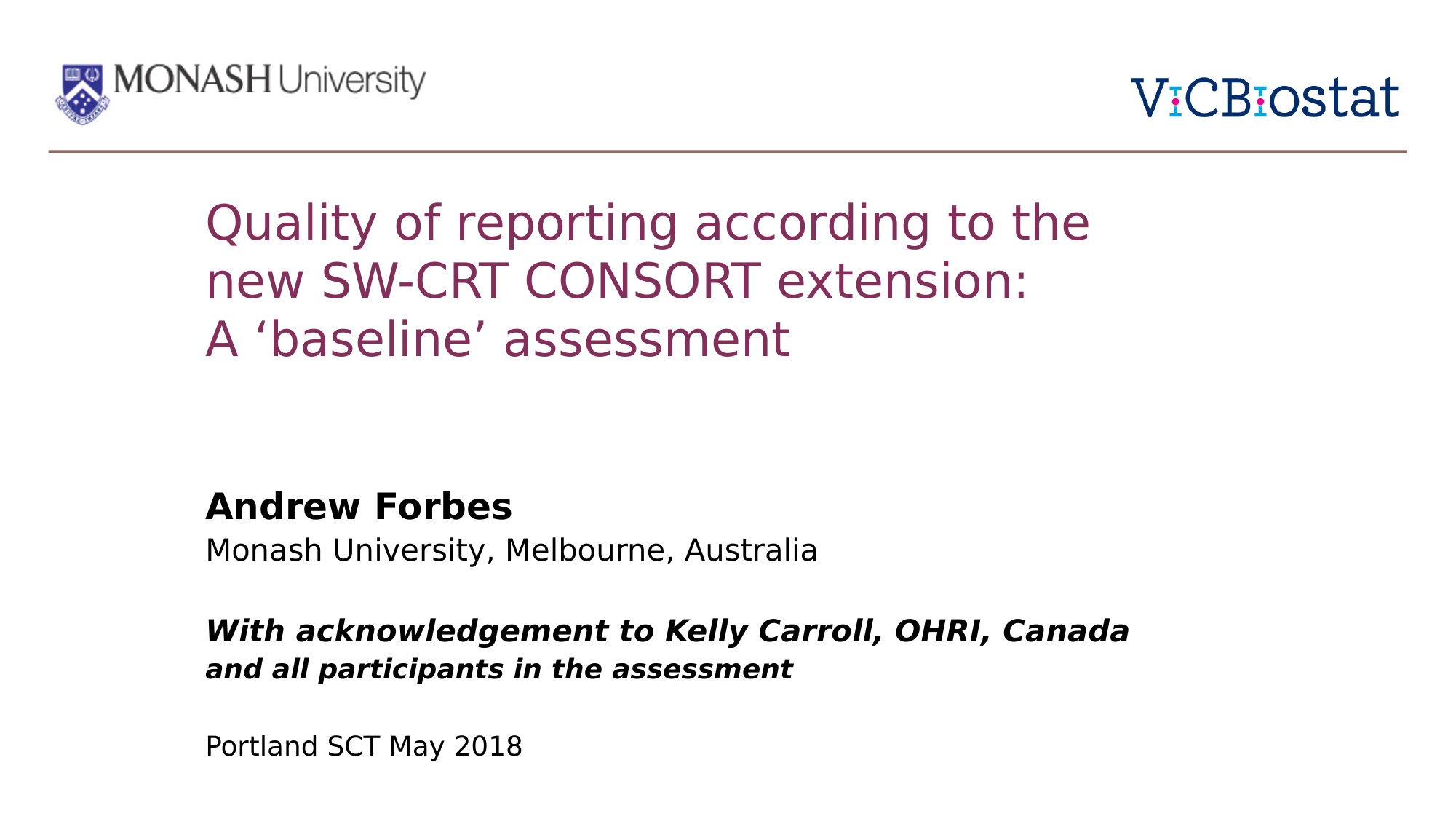

Quality of reporting according to the new SW-CRT CONSORT extension:
A ‘baseline’ assessment

Andrew Forbes
Monash University, Melbourne, Australia

With acknowledgement to Kelly Carroll, OHRI, Canada
and all participants in the assessment

Portland SCT May 2018